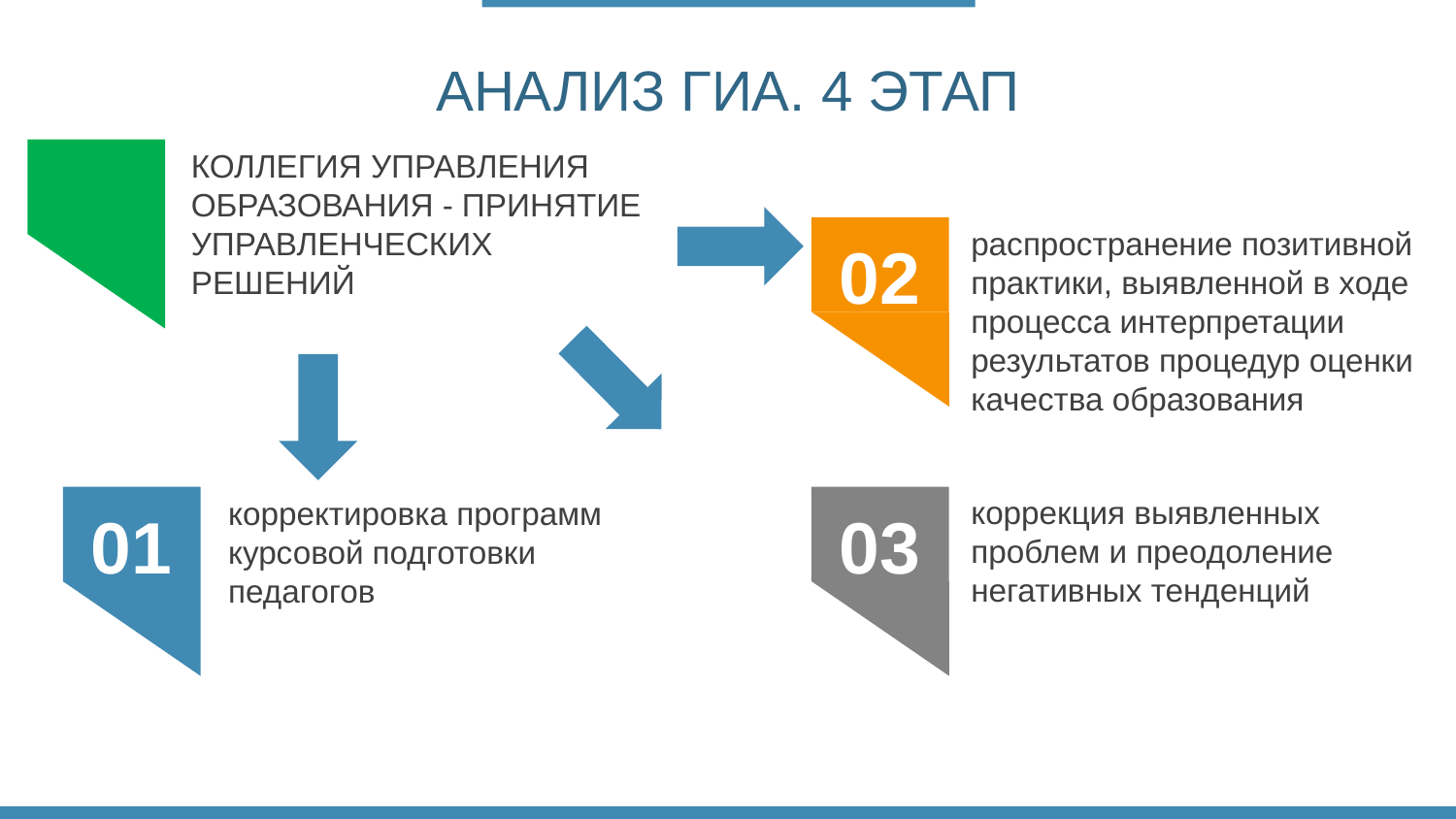

АНАЛИЗ ГИА. 4 ЭТАП
КОЛЛЕГИЯ УПРАВЛЕНИЯ ОБРАЗОВАНИЯ - ПРИНЯТИЕ УПРАВЛЕНЧЕСКИХ РЕШЕНИЙ

распространение позитивной практики, выявленной в ходе процесса интерпретации результатов процедур оценки качества образования

02

коррекция выявленных проблем и преодоление негативных тенденций
корректировка программ курсовой подготовки педагогов

03
01